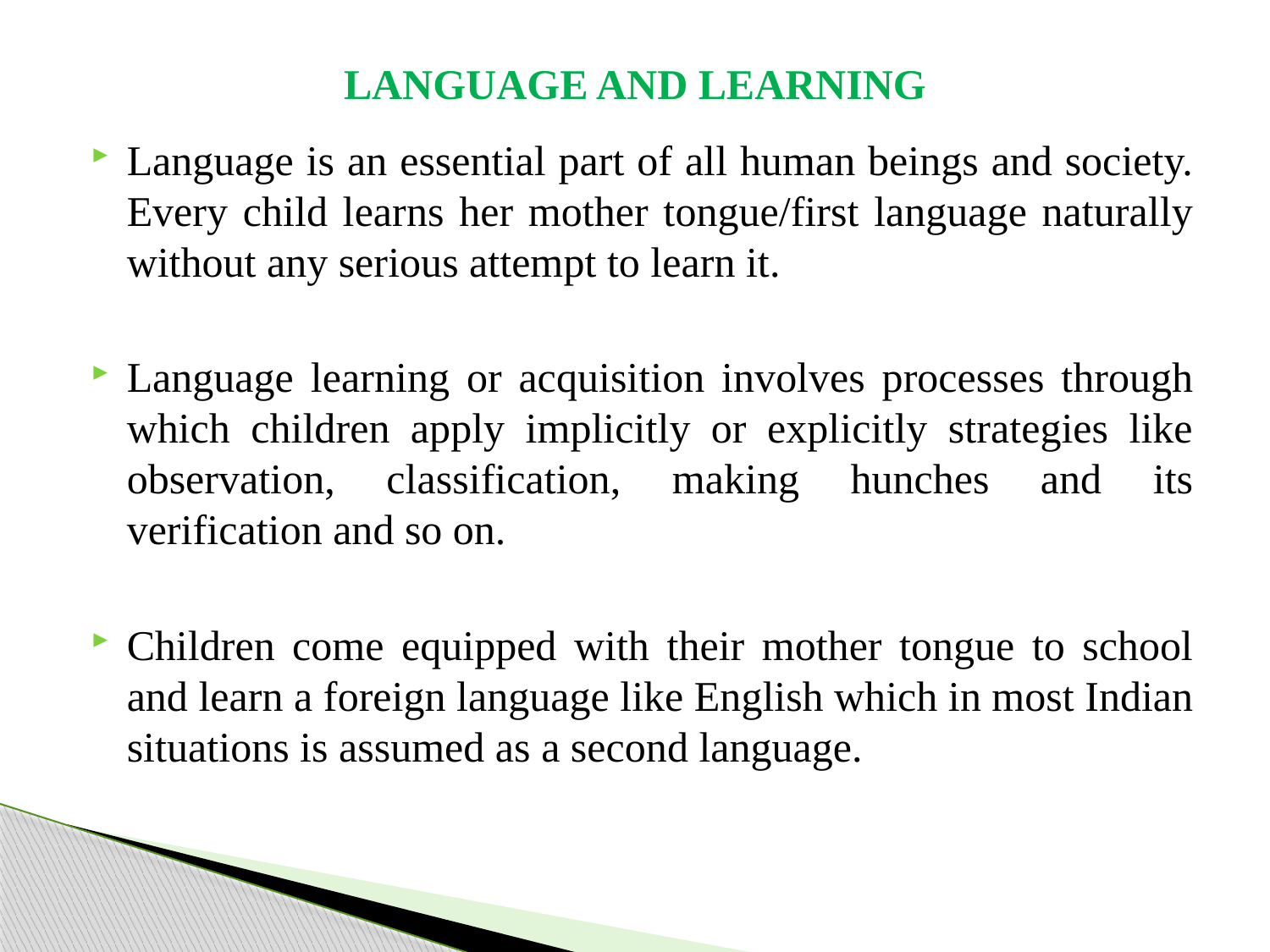

# LANGUAGE AND LEARNING
Language is an essential part of all human beings and society. Every child learns her mother tongue/first language naturally without any serious attempt to learn it.

Language learning or acquisition involves processes through which children apply implicitly or explicitly strategies like observation, classification, making hunches and its verification and so on.

Children come equipped with their mother tongue to school and learn a foreign language like English which in most Indian situations is assumed as a second language.